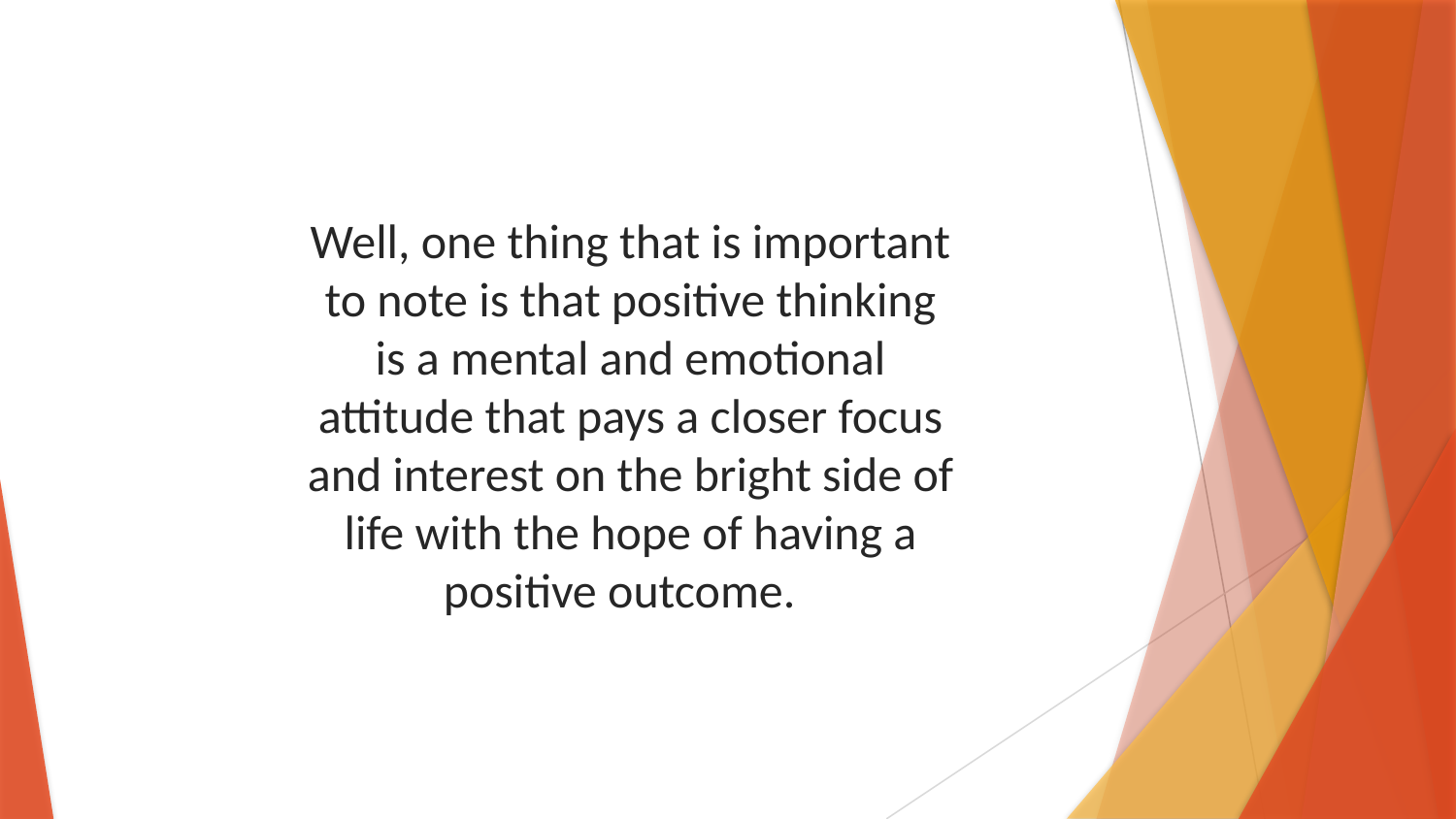

Well, one thing that is important to note is that positive thinking is a mental and emotional attitude that pays a closer focus and interest on the bright side of life with the hope of having a positive outcome.